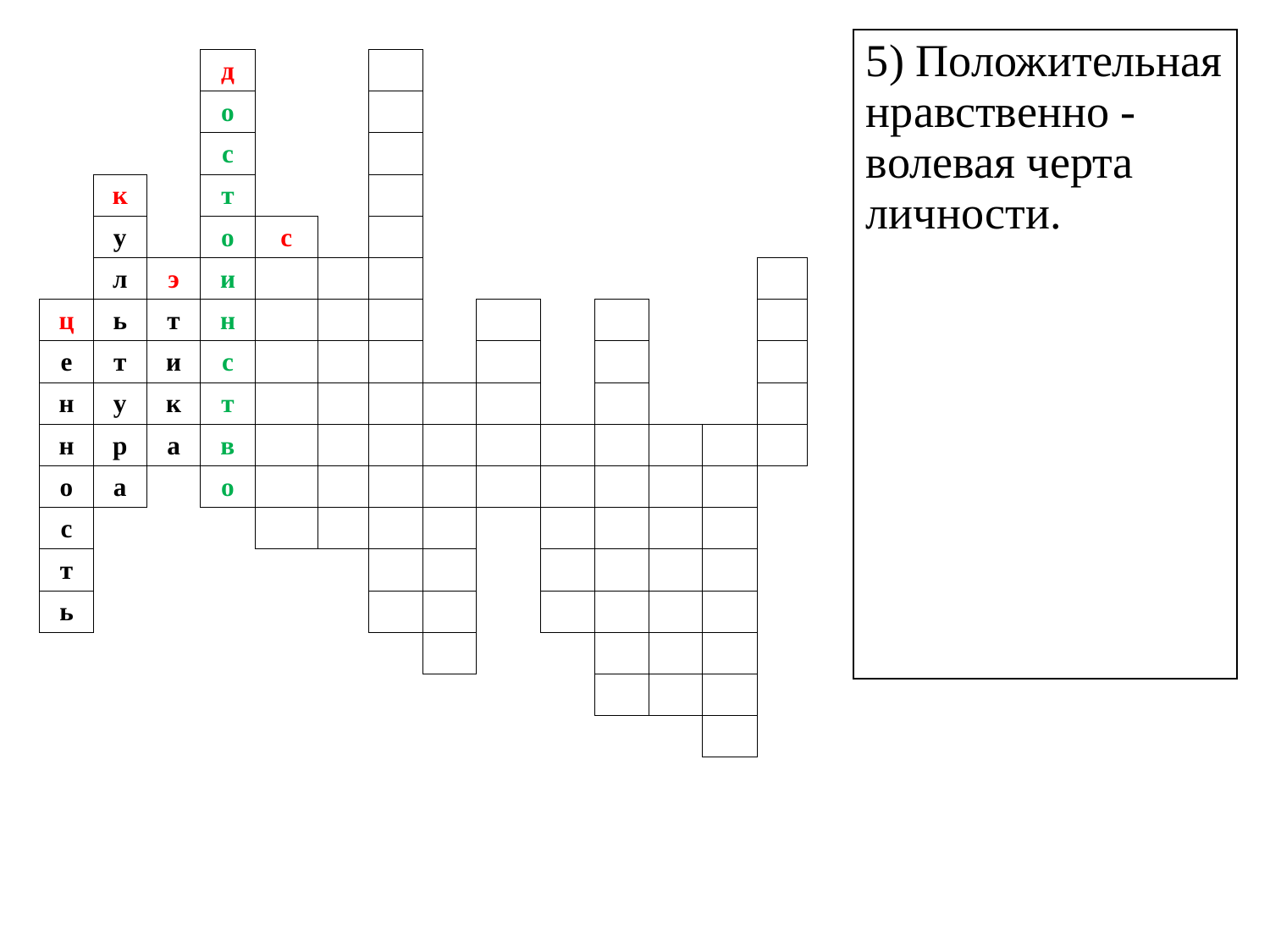

| 5) Положительная нравственно -волевая черта личности. |
| --- |
|  |  |  | д |  |  |  |  |  |  |  |  |  |  |
| --- | --- | --- | --- | --- | --- | --- | --- | --- | --- | --- | --- | --- | --- |
|  |  |  | о |  |  |  |  |  |  |  |  |  |  |
|  |  |  | с |  |  |  |  |  |  |  |  |  |  |
|  | к |  | т |  |  |  |  |  |  |  |  |  |  |
|  | у |  | о | с |  |  |  |  |  |  |  |  |  |
|  | л | э | и |  |  |  |  |  |  |  |  |  |  |
| ц | ь | т | н |  |  |  |  |  |  |  |  |  |  |
| е | т | и | с |  |  |  |  |  |  |  |  |  |  |
| н | у | к | т |  |  |  |  |  |  |  |  |  |  |
| н | р | а | в |  |  |  |  |  |  |  |  |  |  |
| о | а |  | о |  |  |  |  |  |  |  |  |  |  |
| с |  |  |  |  |  |  |  |  |  |  |  |  |  |
| т |  |  |  |  |  |  |  |  |  |  |  |  |  |
| ь |  |  |  |  |  |  |  |  |  |  |  |  |  |
|  |  |  |  |  |  |  |  |  |  |  |  |  |  |
|  |  |  |  |  |  |  |  |  |  |  |  |  |  |
|  |  |  |  |  |  |  |  |  |  |  |  |  |  |